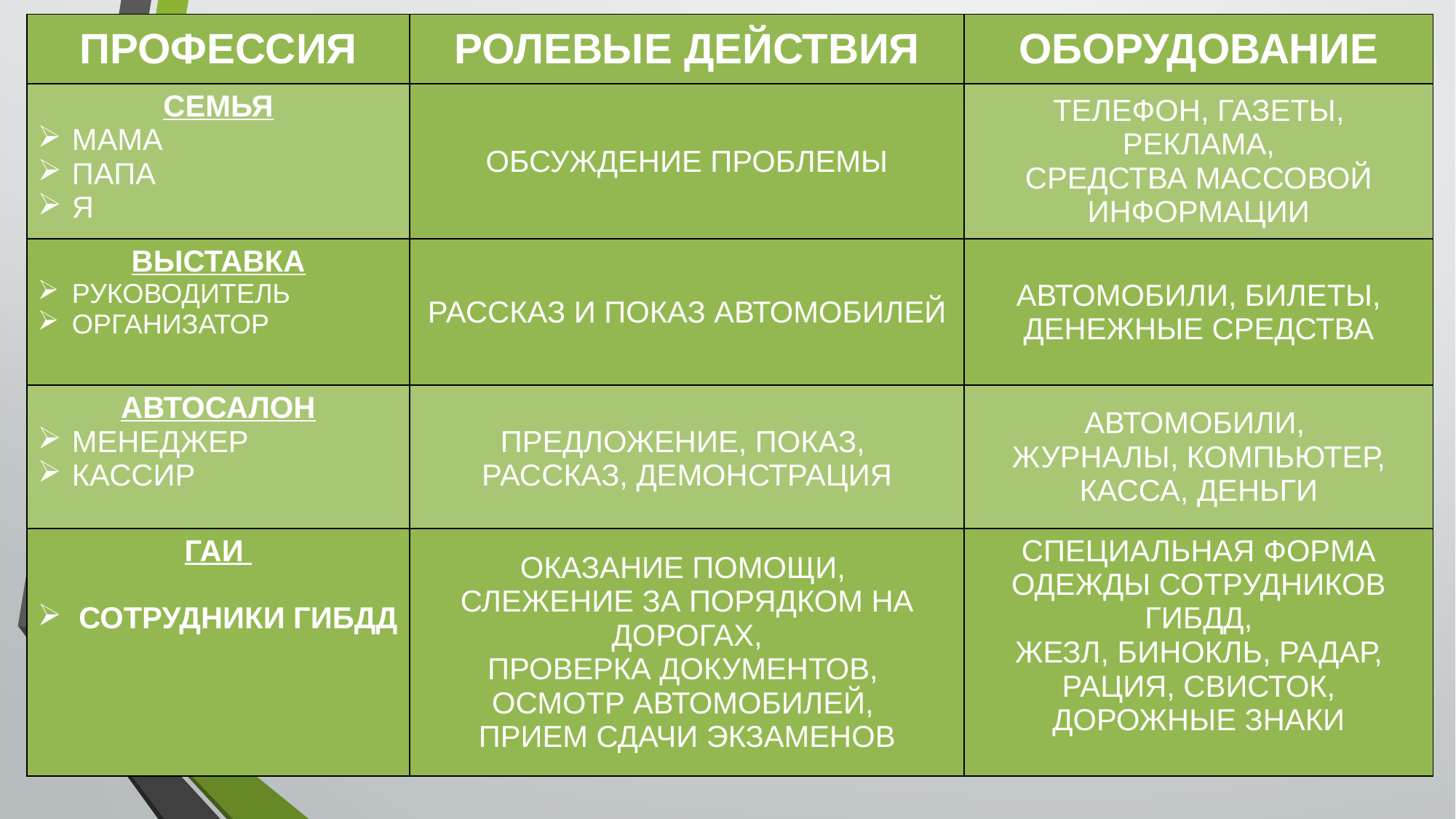

| ПРОФЕССИЯ | РОЛЕВЫЕ ДЕЙСТВИЯ | ОБОРУДОВАНИЕ |
| --- | --- | --- |
| СЕМЬЯ МАМА ПАПА Я | ОБСУЖДЕНИЕ ПРОБЛЕМЫ | ТЕЛЕФОН, ГАЗЕТЫ, РЕКЛАМА, СРЕДСТВА МАССОВОЙ ИНФОРМАЦИИ |
| ВЫСТАВКА РУКОВОДИТЕЛЬ ОРГАНИЗАТОР | РАССКАЗ И ПОКАЗ АВТОМОБИЛЕЙ | АВТОМОБИЛИ, БИЛЕТЫ, ДЕНЕЖНЫЕ СРЕДСТВА |
| АВТОСАЛОН МЕНЕДЖЕР КАССИР | ПРЕДЛОЖЕНИЕ, ПОКАЗ, РАССКАЗ, ДЕМОНСТРАЦИЯ | АВТОМОБИЛИ, ЖУРНАЛЫ, КОМПЬЮТЕР, КАССА, ДЕНЬГИ |
| ГАИ СОТРУДНИКИ ГИБДД | ОКАЗАНИЕ ПОМОЩИ, СЛЕЖЕНИЕ ЗА ПОРЯДКОМ НА ДОРОГАХ, ПРОВЕРКА ДОКУМЕНТОВ, ОСМОТР АВТОМОБИЛЕЙ, ПРИЕМ СДАЧИ ЭКЗАМЕНОВ | СПЕЦИАЛЬНАЯ ФОРМА ОДЕЖДЫ СОТРУДНИКОВ ГИБДД, ЖЕЗЛ, БИНОКЛЬ, РАДАР, РАЦИЯ, СВИСТОК, ДОРОЖНЫЕ ЗНАКИ |